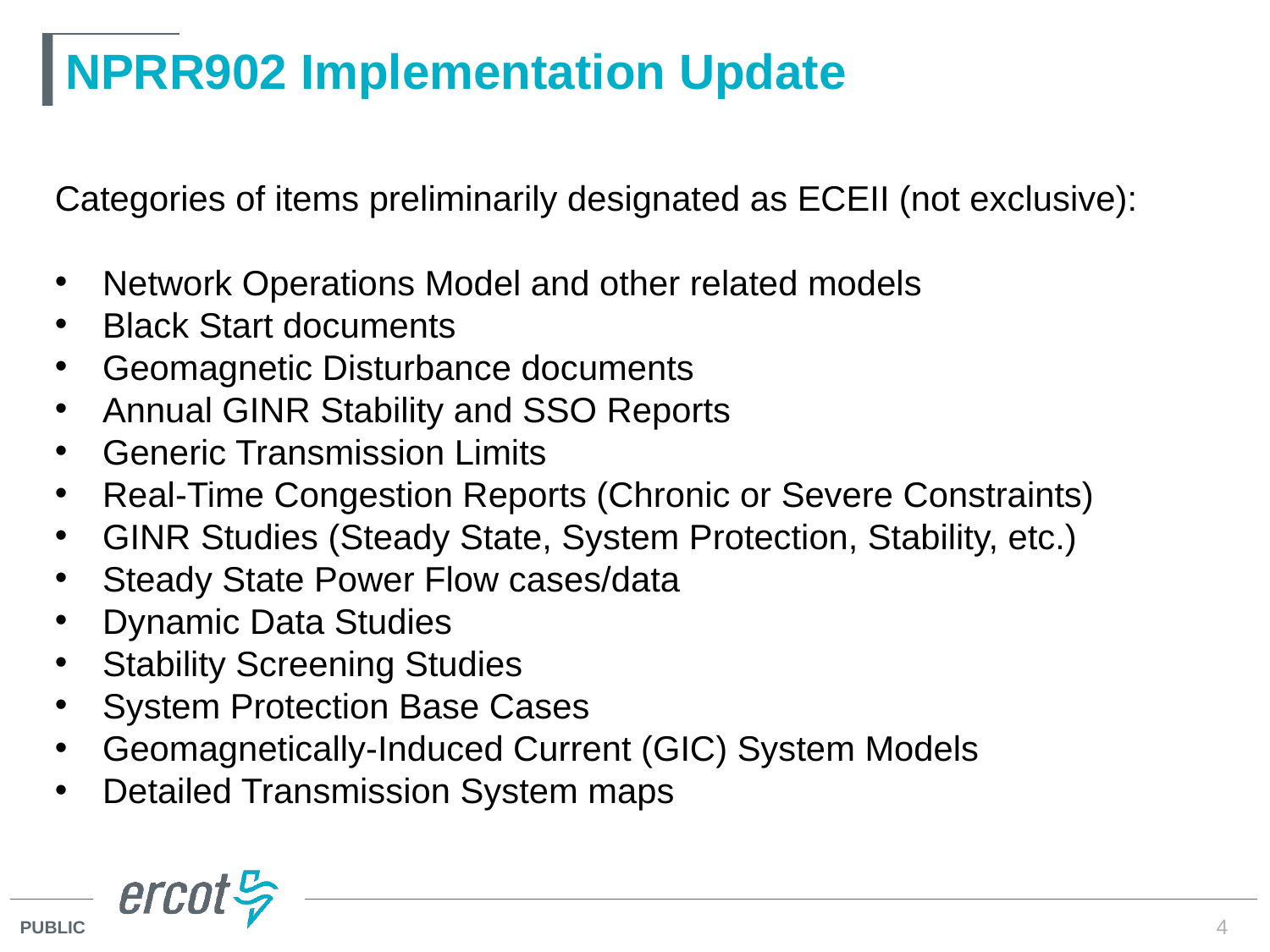

# NPRR902 Implementation Update
Categories of items preliminarily designated as ECEII (not exclusive):

Network Operations Model and other related models
Black Start documents
Geomagnetic Disturbance documents
Annual GINR Stability and SSO Reports
Generic Transmission Limits
Real-Time Congestion Reports (Chronic or Severe Constraints)
GINR Studies (Steady State, System Protection, Stability, etc.)
Steady State Power Flow cases/data
Dynamic Data Studies
Stability Screening Studies
System Protection Base Cases
Geomagnetically-Induced Current (GIC) System Models
Detailed Transmission System maps
4